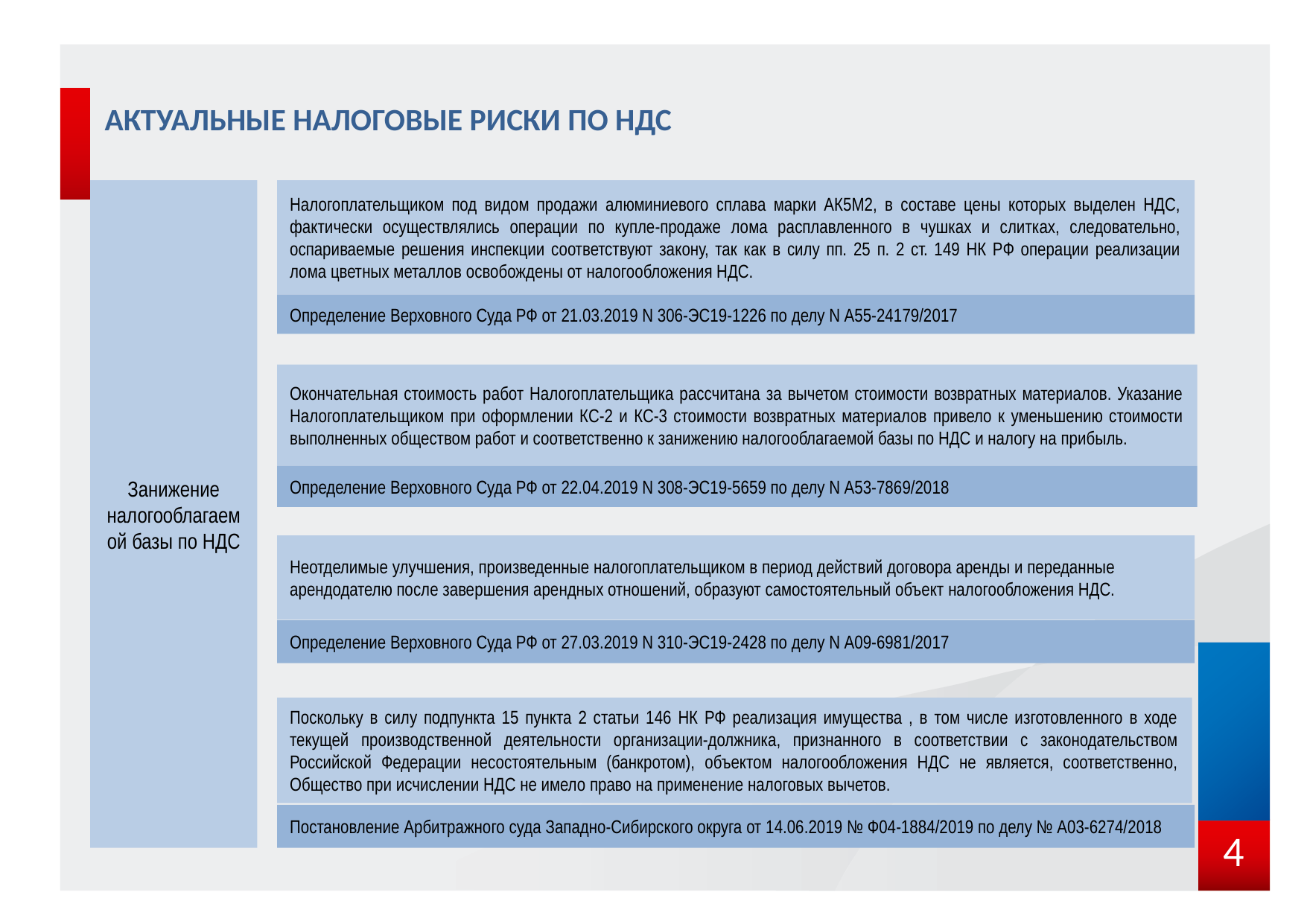

АКТУАЛЬНЫЕ НАЛОГОВЫЕ РИСКИ ПО НДС
Занижение налогооблагаемой базы по НДС
Налогоплательщиком под видом продажи алюминиевого сплава марки АК5М2, в составе цены которых выделен НДС, фактически осуществлялись операции по купле-продаже лома расплавленного в чушках и слитках, следовательно, оспариваемые решения инспекции соответствуют закону, так как в силу пп. 25 п. 2 ст. 149 НК РФ операции реализации лома цветных металлов освобождены от налогообложения НДС.
Определение Верховного Суда РФ от 21.03.2019 N 306-ЭС19-1226 по делу N А55-24179/2017
Окончательная стоимость работ Налогоплательщика рассчитана за вычетом стоимости возвратных материалов. Указание Налогоплательщиком при оформлении КС-2 и КС-3 стоимости возвратных материалов привело к уменьшению стоимости выполненных обществом работ и соответственно к занижению налогооблагаемой базы по НДС и налогу на прибыль.
Определение Верховного Суда РФ от 22.04.2019 N 308-ЭС19-5659 по делу N А53-7869/2018
Неотделимые улучшения, произведенные налогоплательщиком в период действий договора аренды и переданные арендодателю после завершения арендных отношений, образуют самостоятельный объект налогообложения НДС.
Определение Верховного Суда РФ от 27.03.2019 N 310-ЭС19-2428 по делу N А09-6981/2017
Поскольку в силу подпункта 15 пункта 2 статьи 146 НК РФ реализация имущества , в том числе изготовленного в ходе текущей производственной деятельности организации-должника, признанного в соответствии с законодательством Российской Федерации несостоятельным (банкротом), объектом налогообложения НДС не является, соответственно, Общество при исчислении НДС не имело право на применение налоговых вычетов.
Постановление Арбитражного суда Западно-Сибирского округа от 14.06.2019 № Ф04-1884/2019 по делу № А03-6274/2018
4